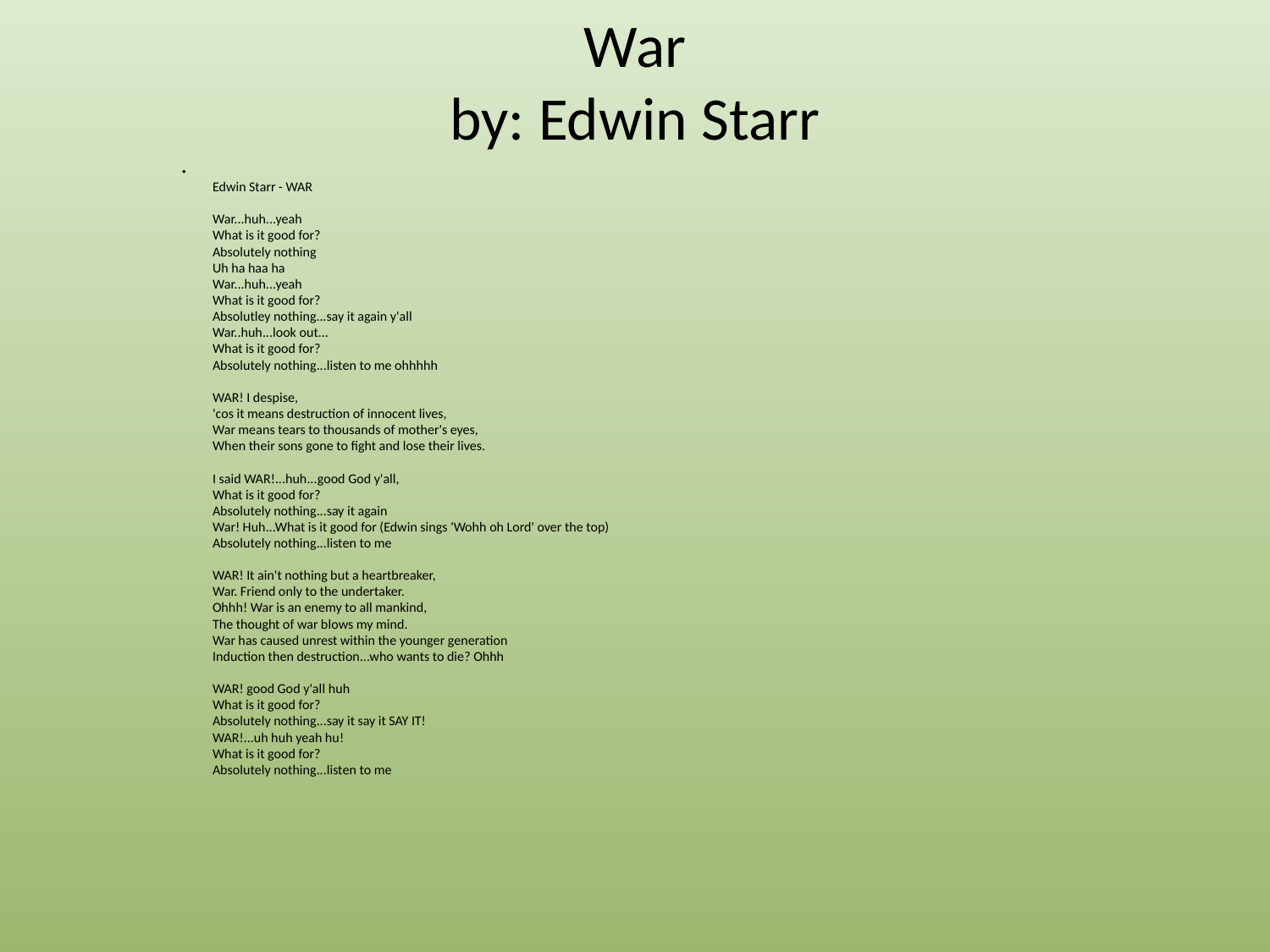

# War by: Edwin Starr
Edwin Starr - WAR
War...huh...yeah
What is it good for?
Absolutely nothing
Uh ha haa ha
War...huh...yeah
What is it good for?
Absolutley nothing...say it again y'all
War..huh...look out...
What is it good for?
Absolutely nothing...listen to me ohhhhh
WAR! I despise,
'cos it means destruction of innocent lives,
War means tears to thousands of mother's eyes,
When their sons gone to fight and lose their lives.
I said WAR!...huh...good God y'all,
What is it good for?
Absolutely nothing...say it again
War! Huh...What is it good for (Edwin sings 'Wohh oh Lord' over the top)
Absolutely nothing...listen to me
WAR! It ain't nothing but a heartbreaker,
War. Friend only to the undertaker.
Ohhh! War is an enemy to all mankind,
The thought of war blows my mind.
War has caused unrest within the younger generation
Induction then destruction...who wants to die? Ohhh
WAR! good God y'all huh
What is it good for?
Absolutely nothing...say it say it SAY IT!
WAR!...uh huh yeah hu!
What is it good for?
Absolutely nothing...listen to me